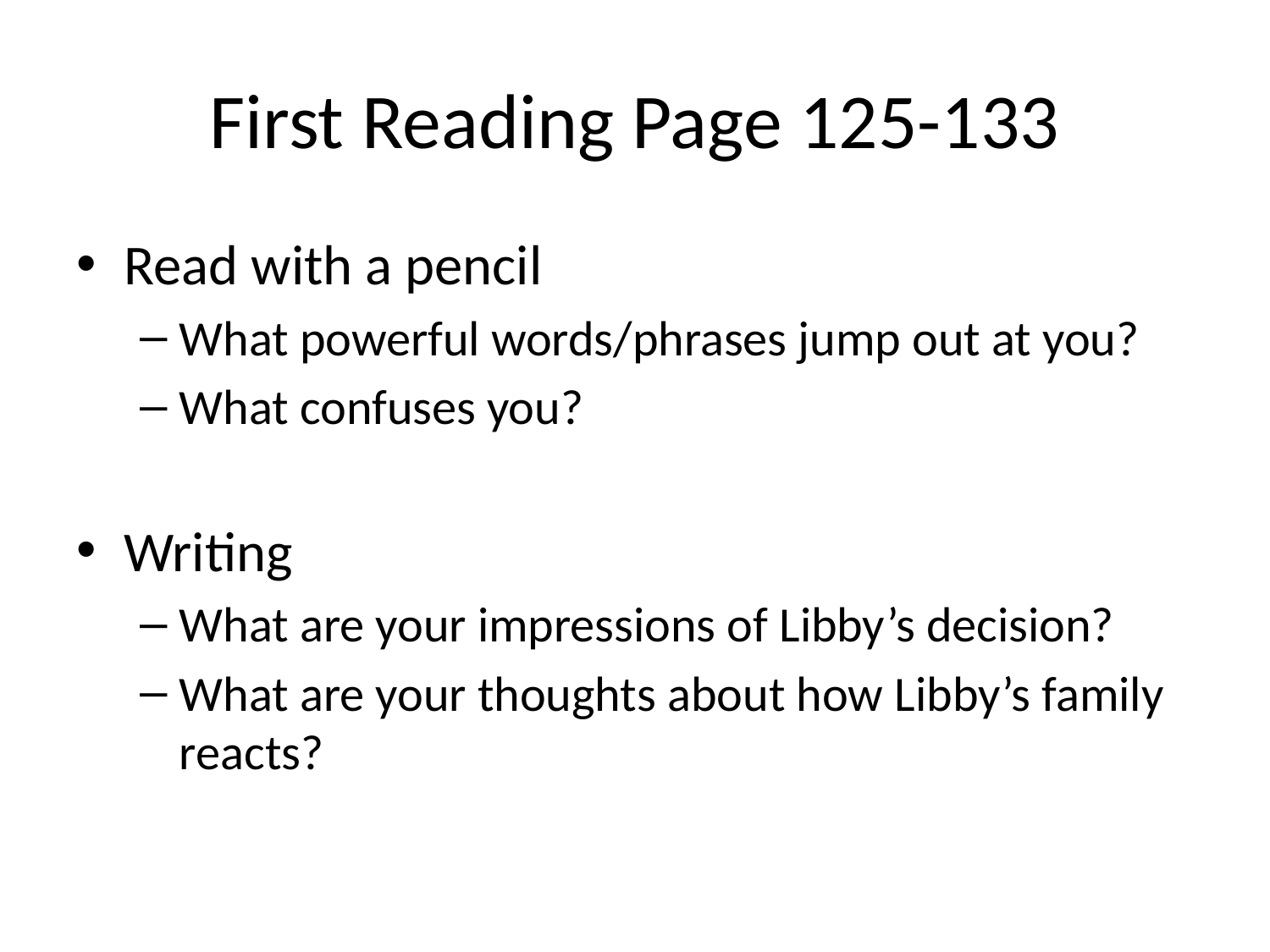

# First Reading Page 125-133
Read with a pencil
What powerful words/phrases jump out at you?
What confuses you?

Writing
What are your impressions of Libby’s decision?
What are your thoughts about how Libby’s family reacts?